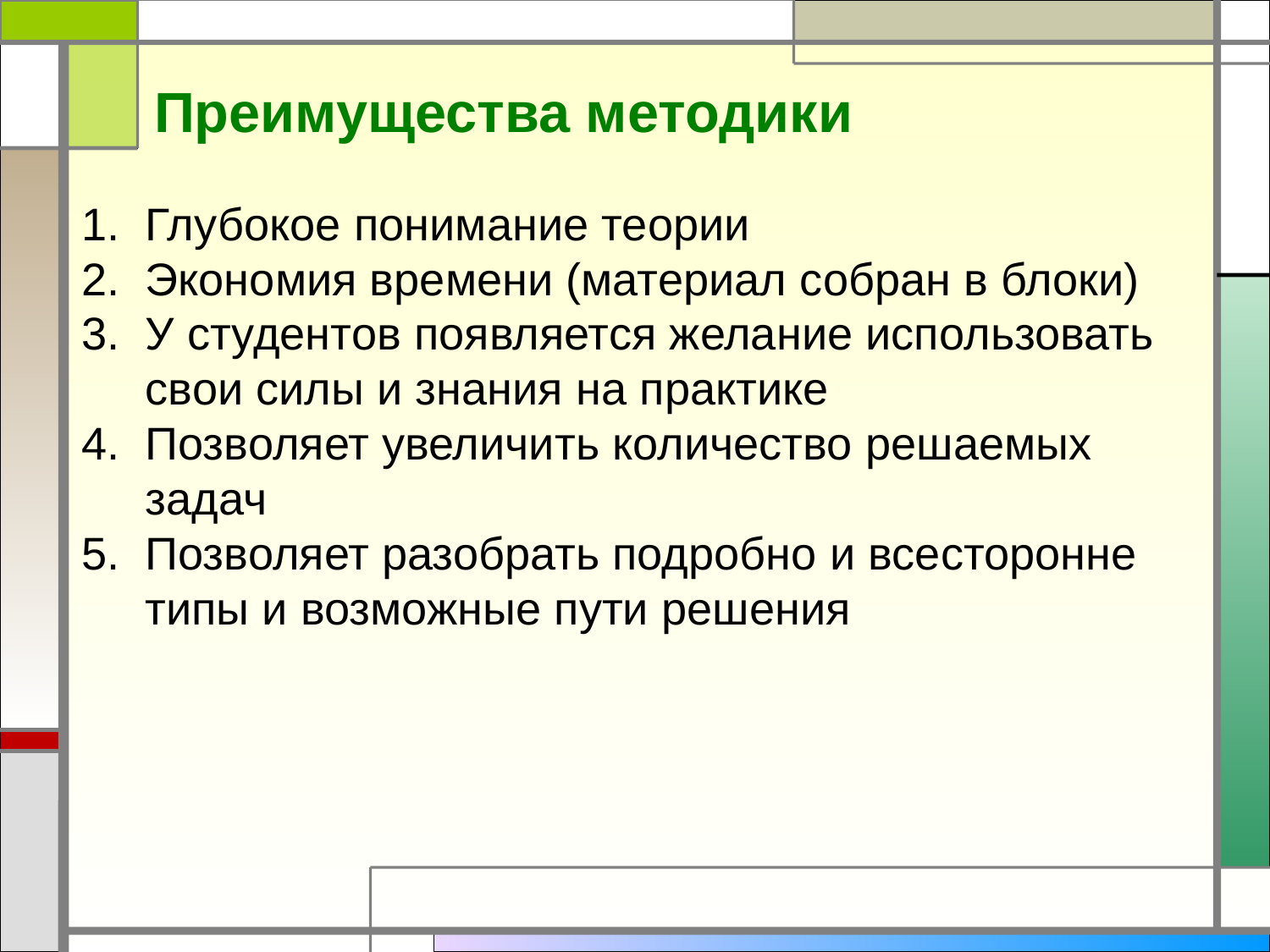

Преимущества методики
Глубокое понимание теории
Экономия времени (материал собран в блоки)
У студентов появляется желание использовать свои силы и знания на практике
Позволяет увеличить количество решаемых задач
Позволяет разобрать подробно и всесторонне типы и возможные пути решения